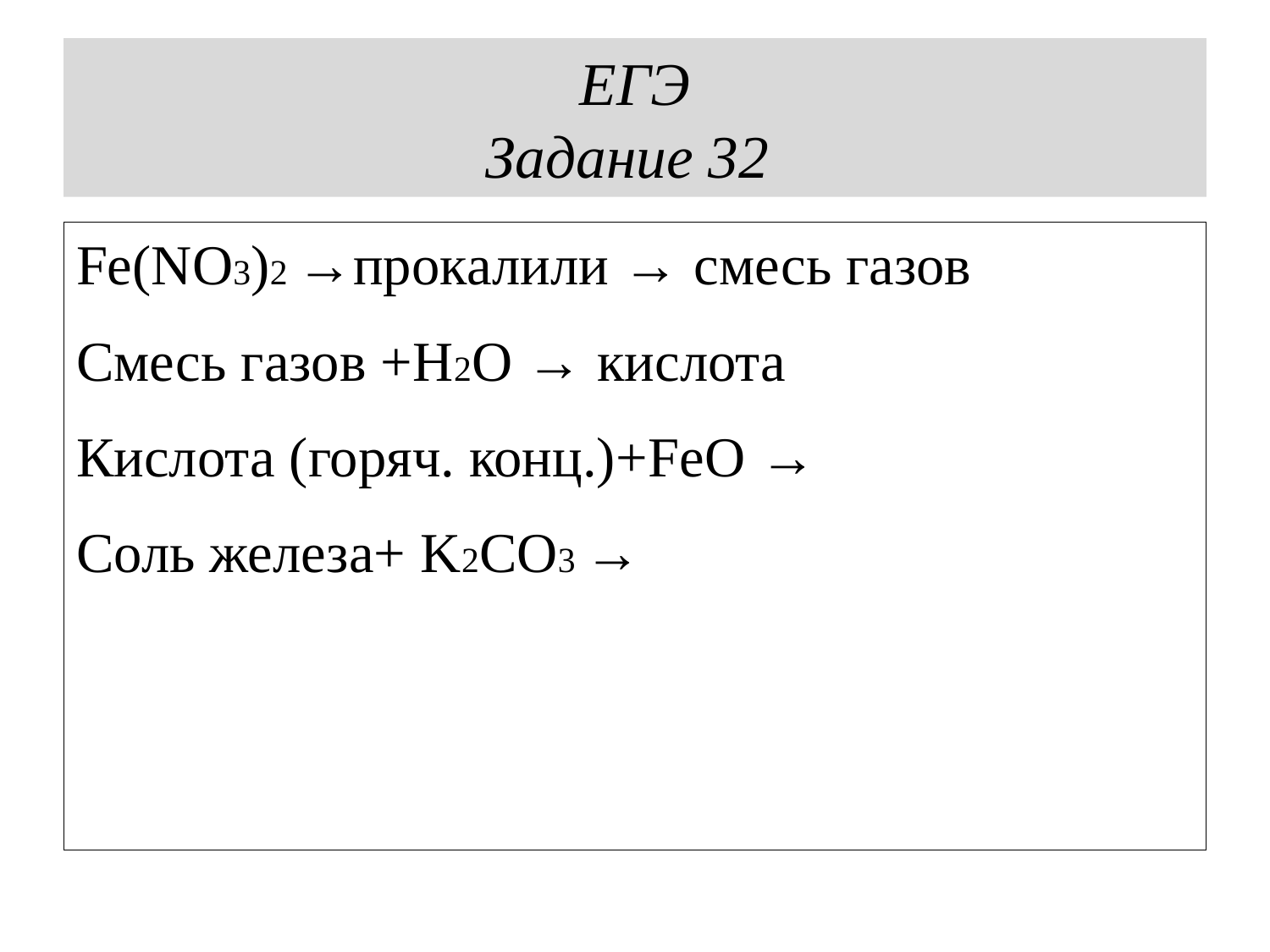

# ЕГЭ Задание 32
Fe(NO3)2 →прокалили → смесь газов
Смесь газов +H2O → кислота
Кислота (горяч. конц.)+FeO →
Cоль железа+ K2CO3 →